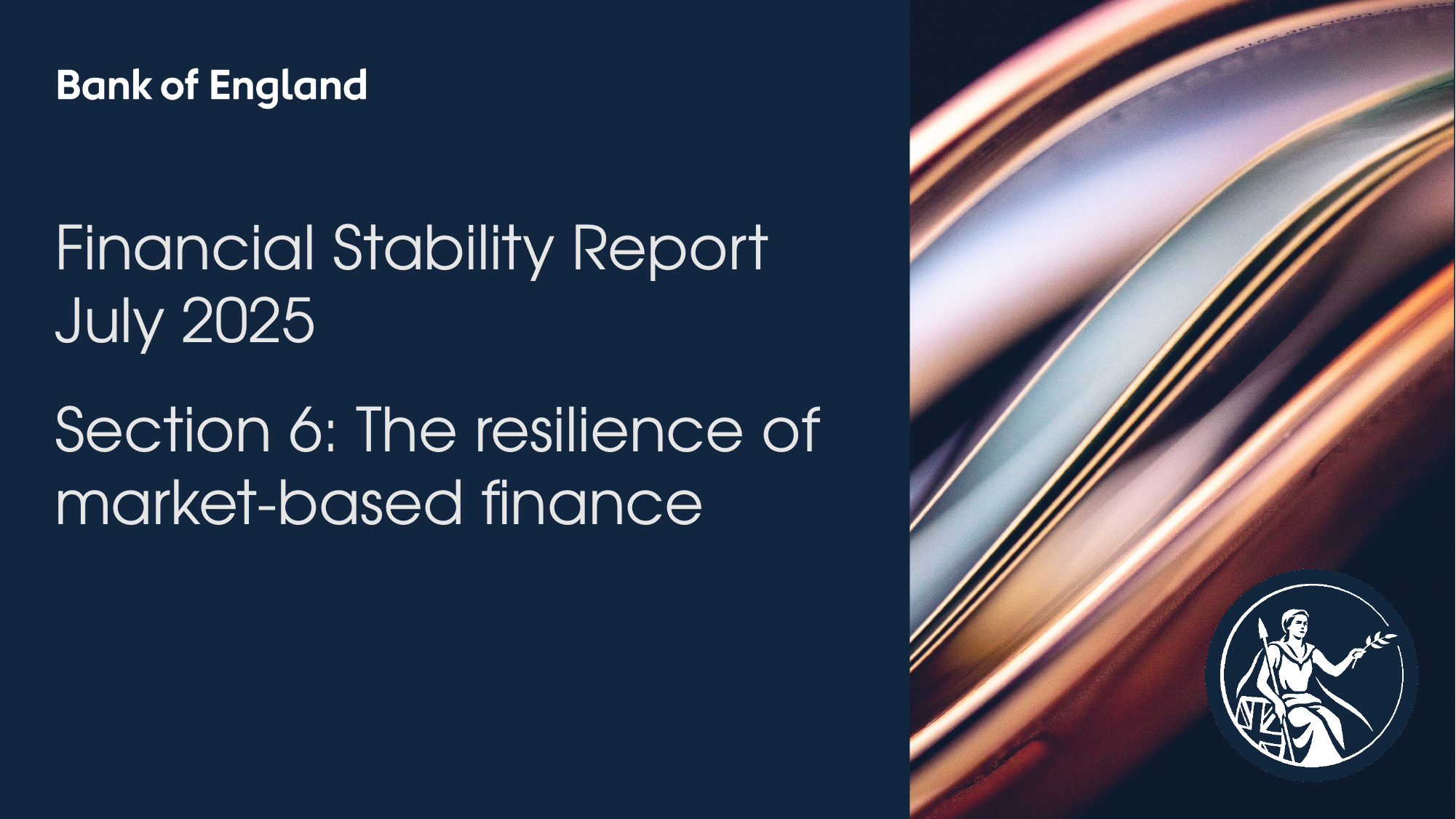

Financial Stability Report
July 2025
Section 6: The resilience of market-based finance